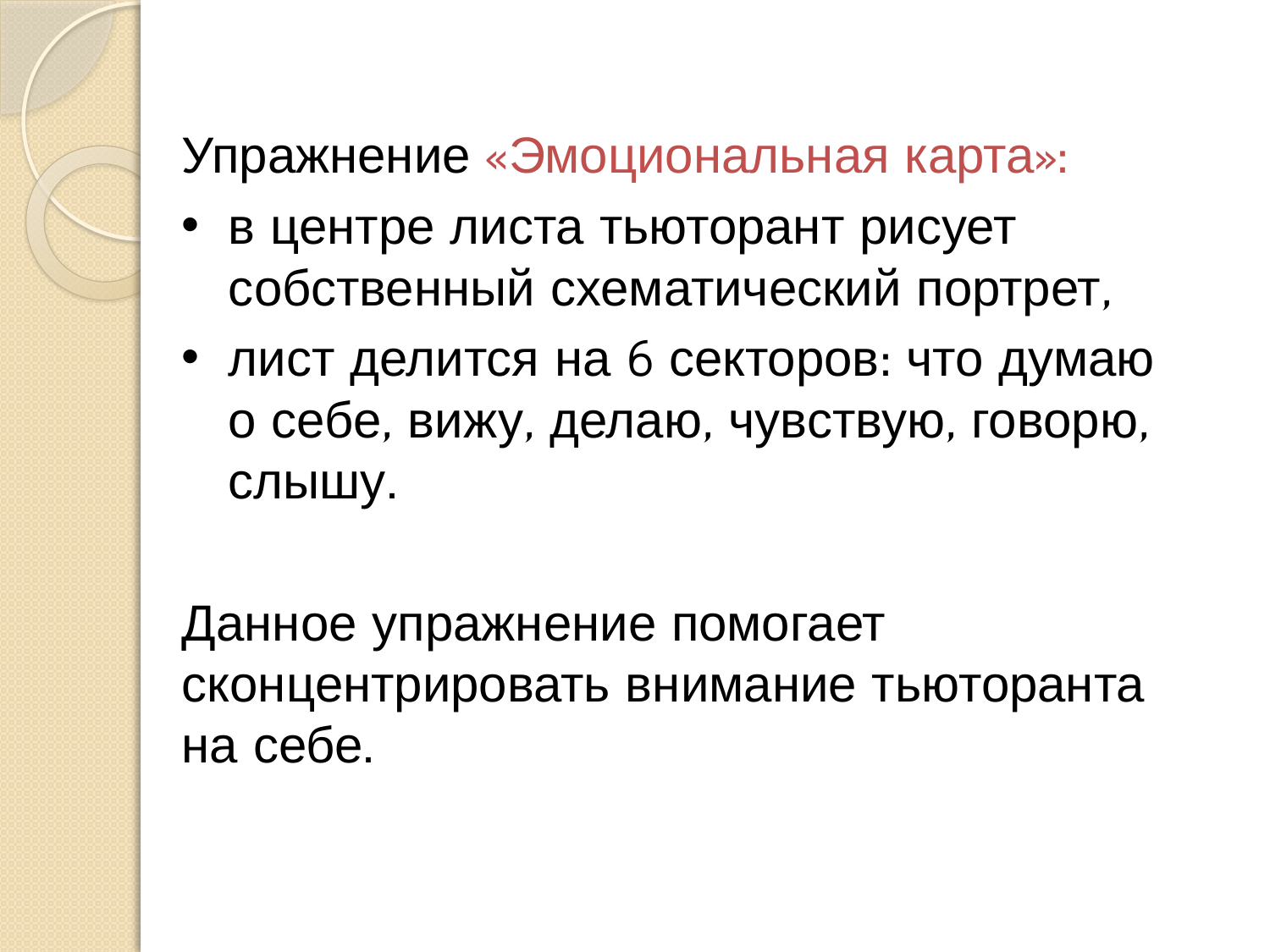

Упражнение «Эмоциональная карта»:
в центре листа тьюторант рисует собственный схематический портрет,
лист делится на 6 секторов: что думаю о себе, вижу, делаю, чувствую, говорю, слышу.

Данное упражнение помогает сконцентрировать внимание тьюторанта на себе.